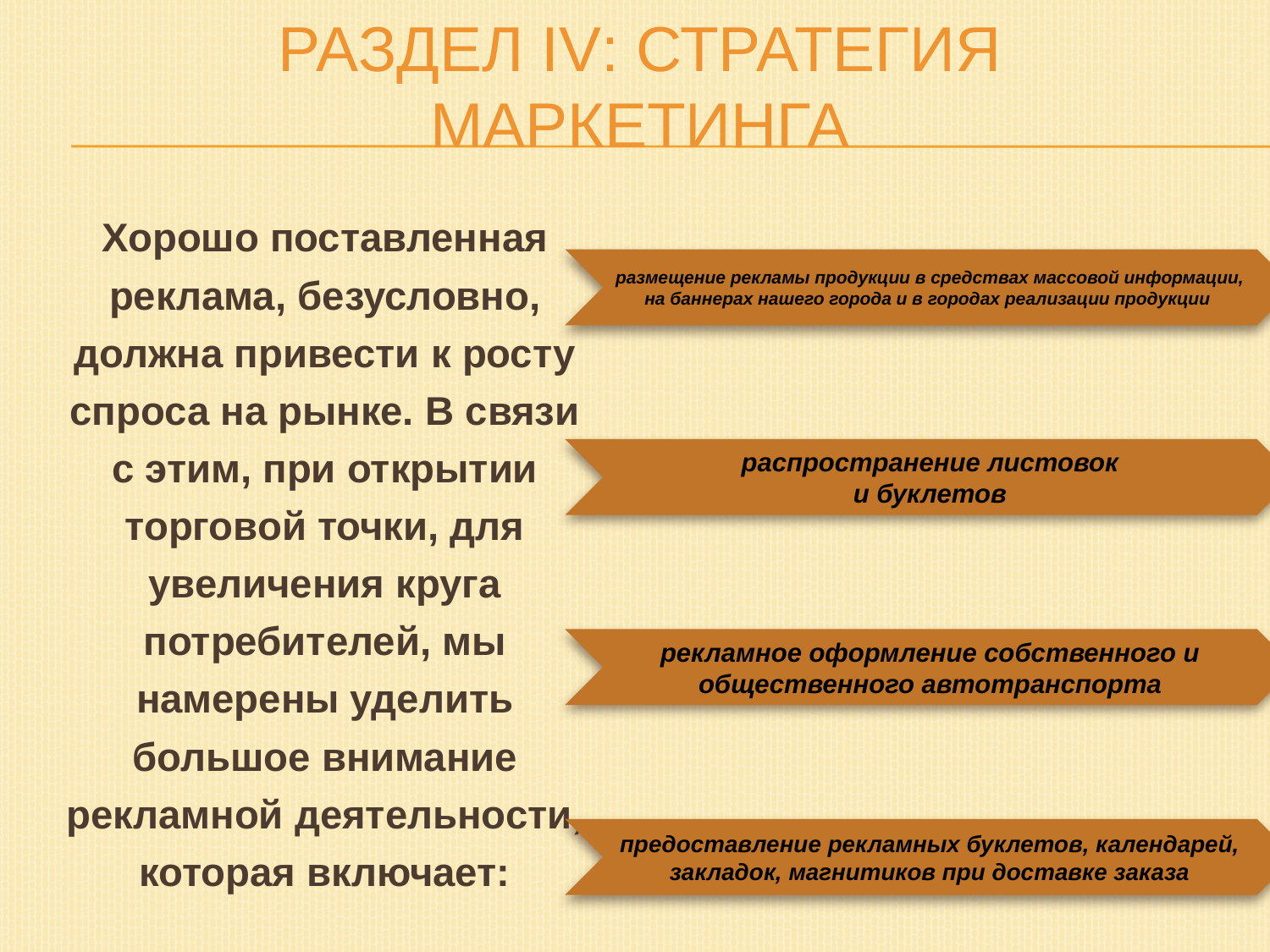

# Раздел IV: Стратегия маркетинга
размещение рекламы продукции в средствах массовой информации, на баннерах нашего города и в городах реализации продукции
распространение листовок
и буклетов
рекламное оформление собственного и общественного автотранспорта
предоставление рекламных буклетов, календарей, закладок, магнитиков при доставке заказа
Хорошо поставленная реклама, безусловно, должна привести к росту спроса на рынке. В связи с этим, при открытии торговой точки, для увеличения круга потребителей, мы намерены уделить большое внимание рекламной деятельности, которая включает: